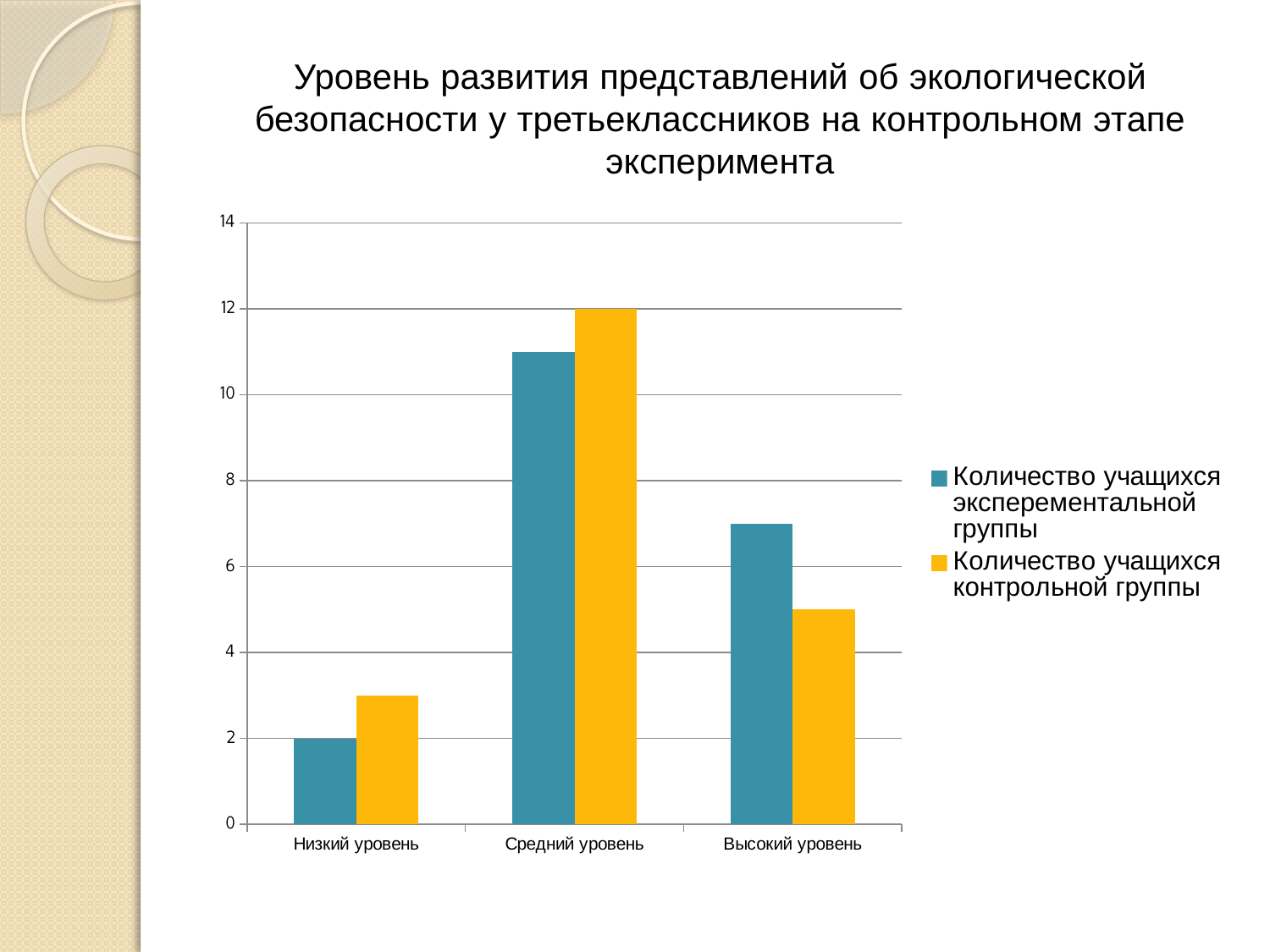

# Уровень развития представлений об экологической безопасности у третьеклассников на контрольном этапе эксперимента

### Chart

| Category | Количество учащихся эксперементальной группы | Количество учащихся контрольной группы |
|---|---|---|
| Низкий уровень | 2.0 | 3.0 |
| Средний уровень | 11.0 | 12.0 |
| Высокий уровень | 7.0 | 5.0 |